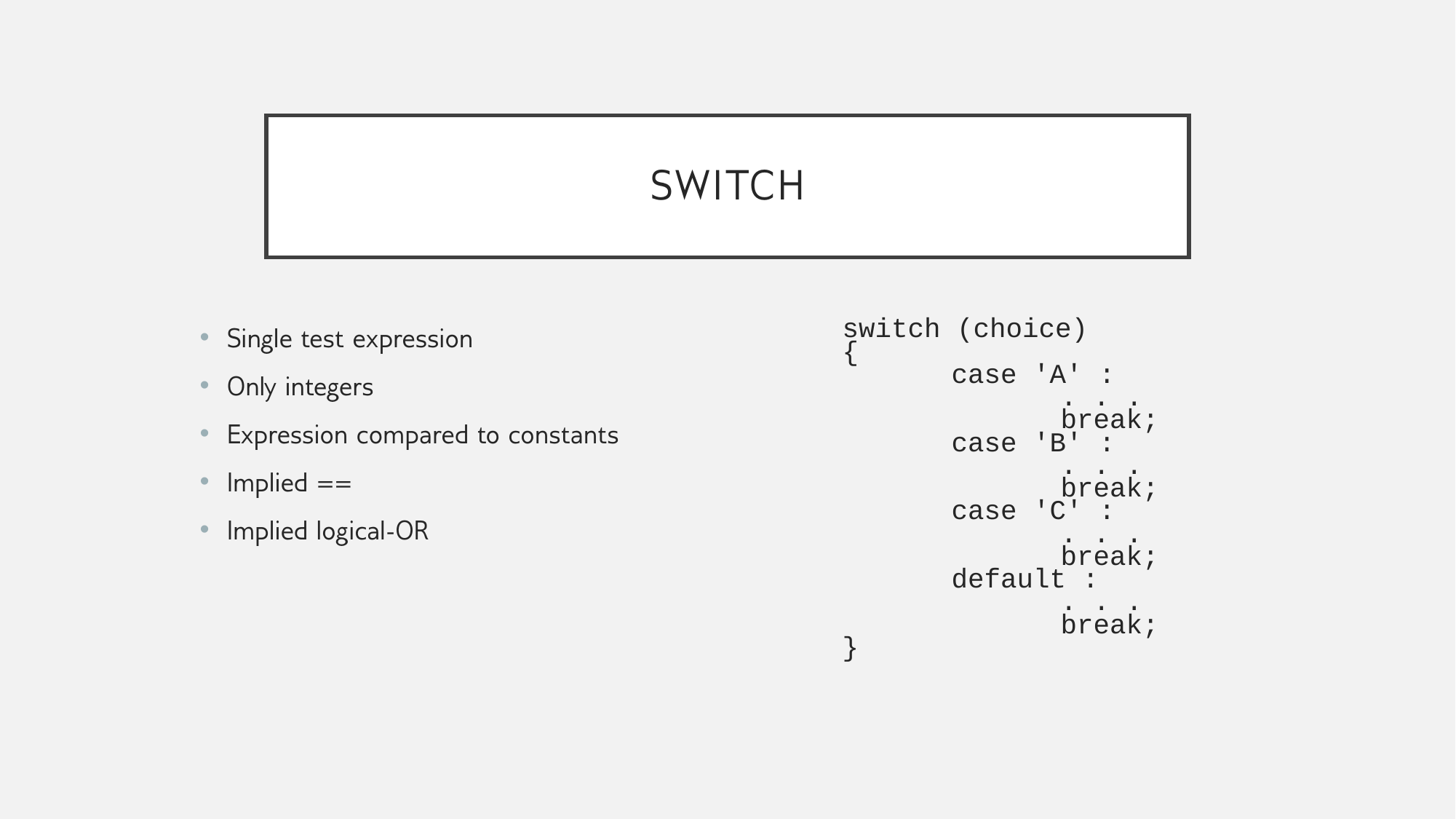

# Switch
Single test expression
Only integers
Expression compared to constants
Implied ==
Implied logical-OR
switch (choice)
{
	case 'A' :
		. . .
		break;
	case 'B' :
		. . .
		break;
	case 'C' :
		. . .
		break;
	default :
		. . .
		break;
}